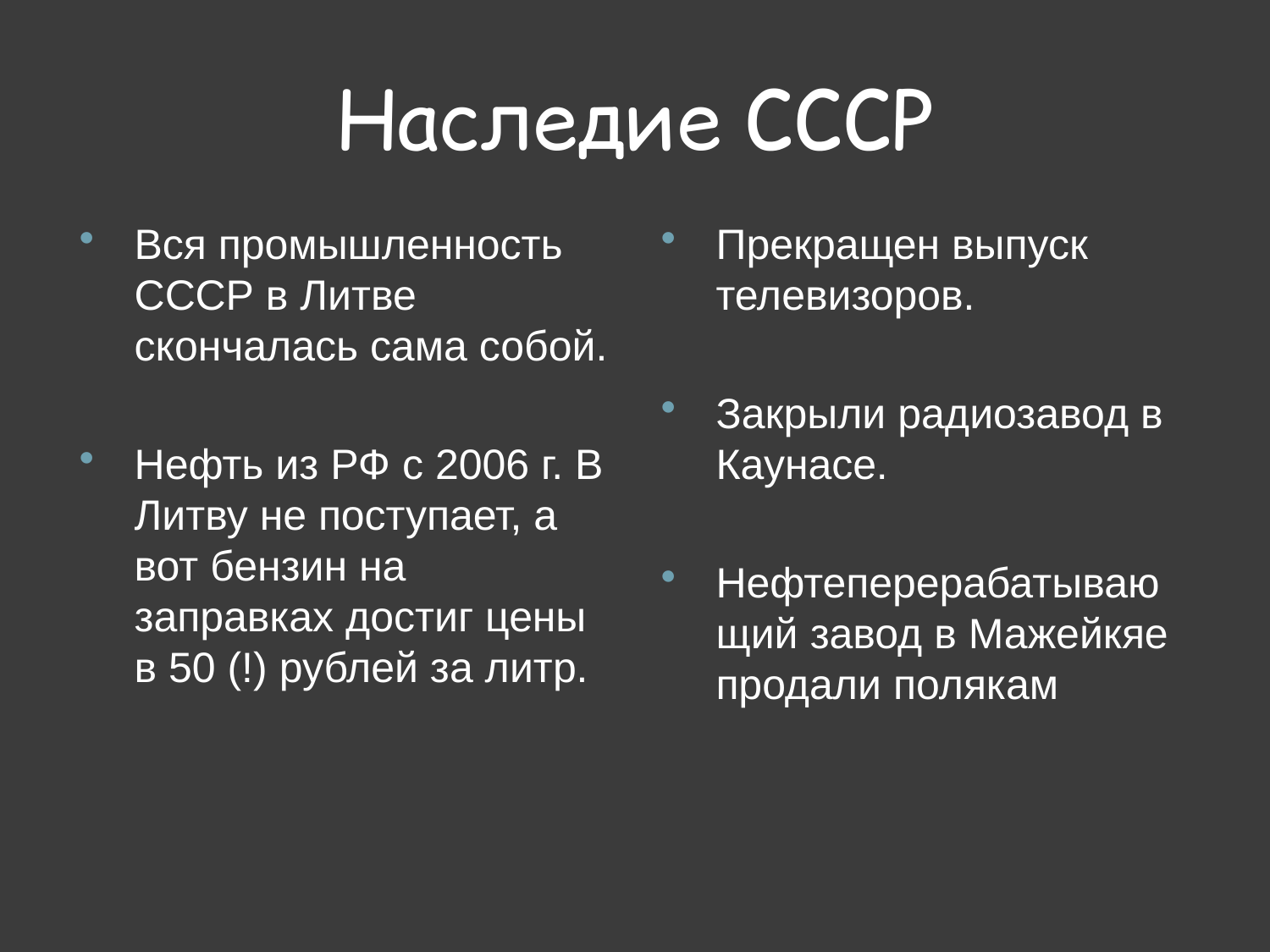

# Наследие СССР
Вся промышленность СССР в Литве скончалась сама собой.

Нефть из РФ с 2006 г. В Литву не поступает, а вот бензин на заправках достиг цены в 50 (!) рублей за литр.
Прекращен выпуск телевизоров.

Закрыли радиозавод в Каунасе.

Нефтеперерабатывающий завод в Мажейкяе продали полякам